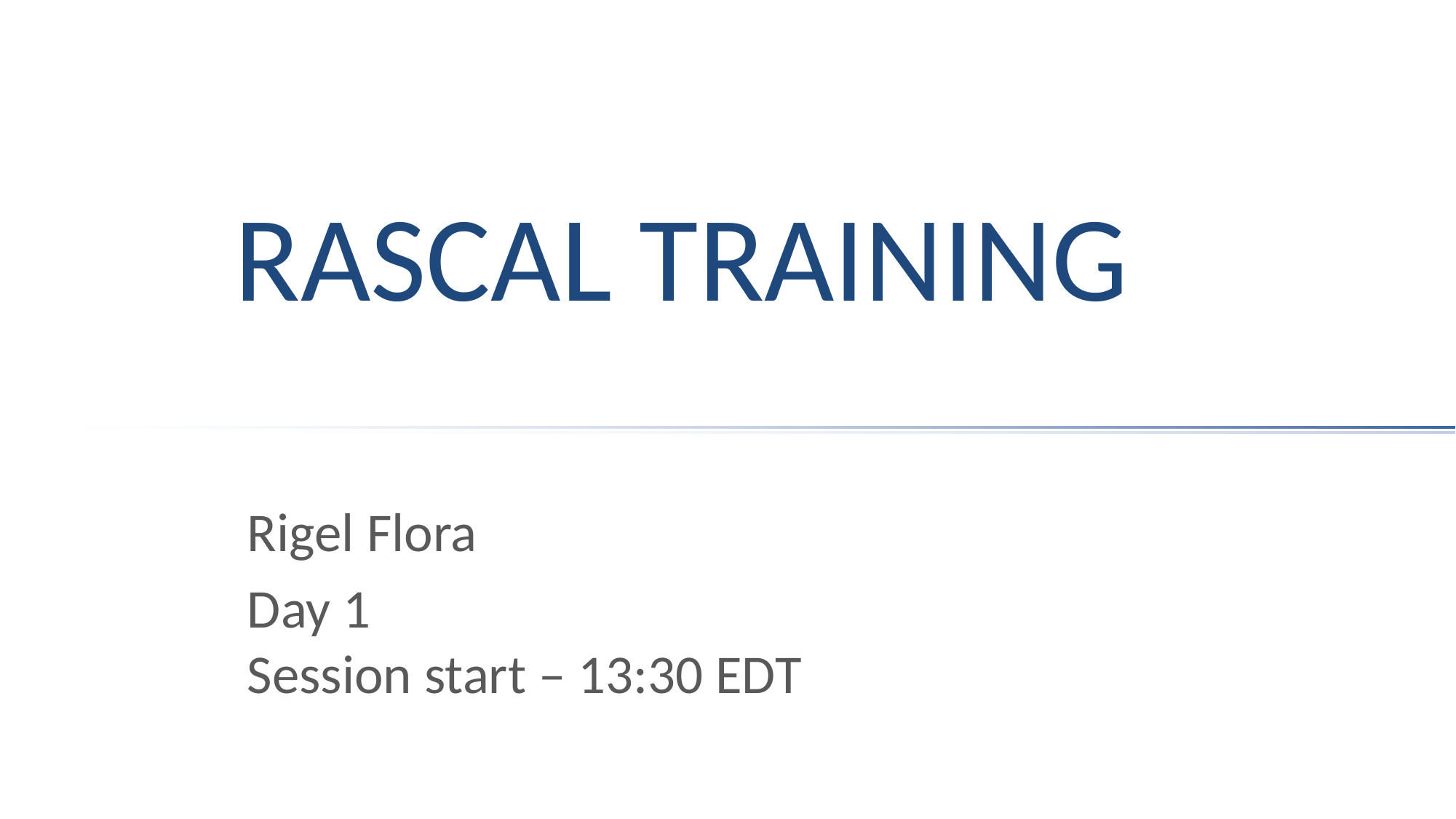

# RASCAL Training
Rigel Flora
Day 1
Session start – 13:30 EDT